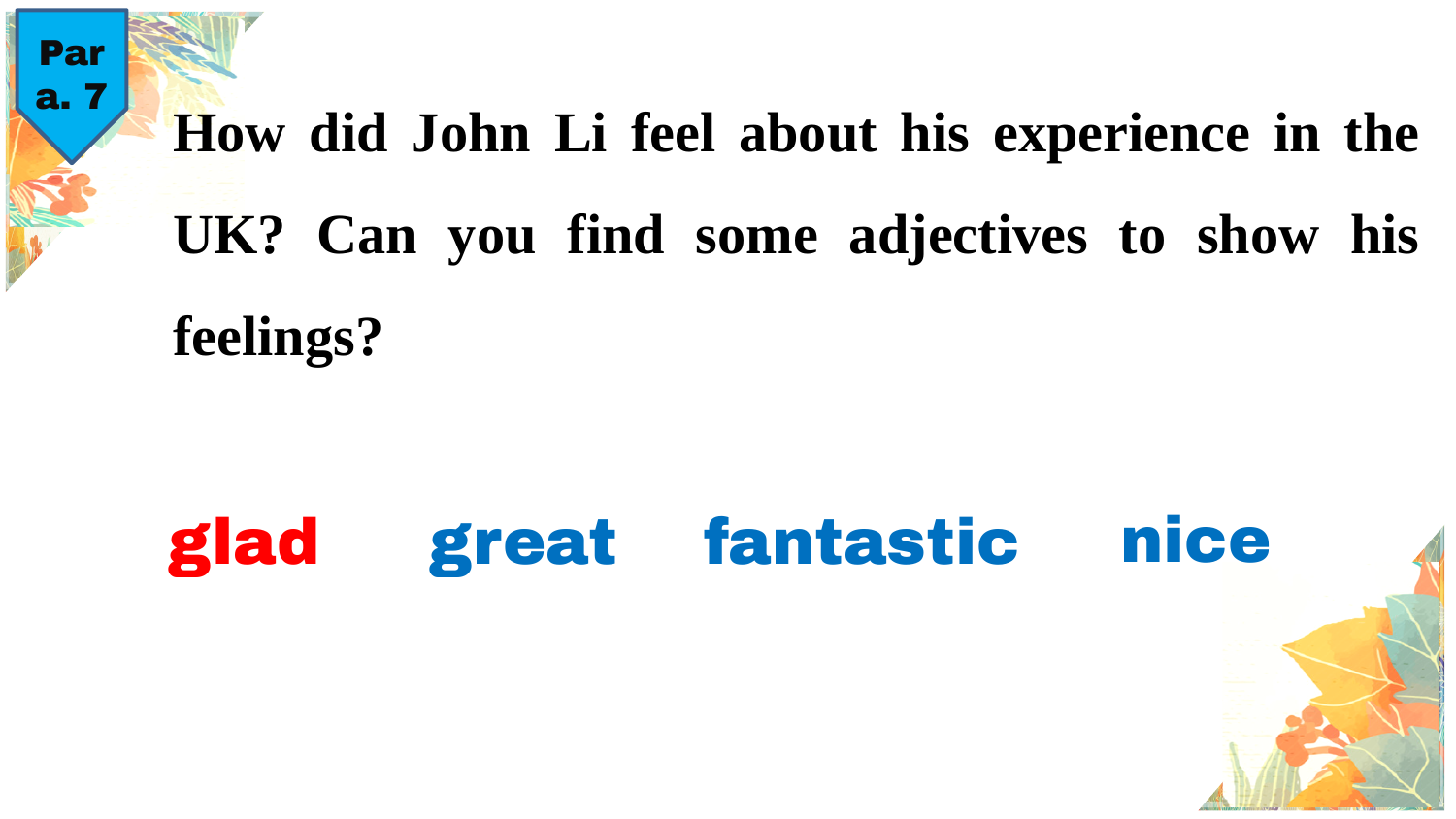

Para. 7
How did John Li feel about his experience in the UK? Can you find some adjectives to show his feelings?
nice
glad
great
  fantastic